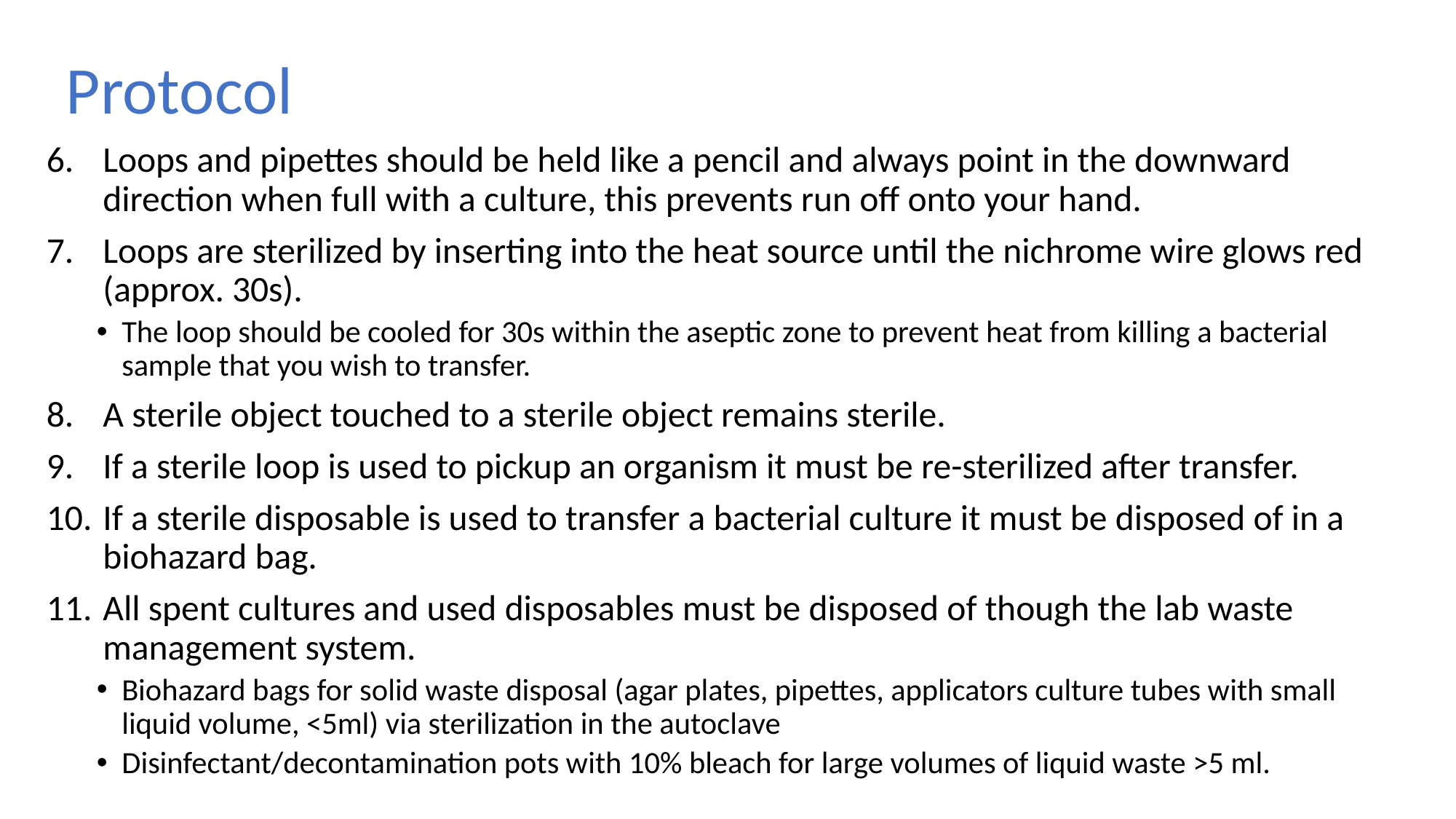

# Protocol
Loops and pipettes should be held like a pencil and always point in the downward direction when full with a culture, this prevents run off onto your hand.
Loops are sterilized by inserting into the heat source until the nichrome wire glows red (approx. 30s).
The loop should be cooled for 30s within the aseptic zone to prevent heat from killing a bacterial sample that you wish to transfer.
A sterile object touched to a sterile object remains sterile.
If a sterile loop is used to pickup an organism it must be re-sterilized after transfer.
If a sterile disposable is used to transfer a bacterial culture it must be disposed of in a biohazard bag.
All spent cultures and used disposables must be disposed of though the lab waste management system.
Biohazard bags for solid waste disposal (agar plates, pipettes, applicators culture tubes with small liquid volume, <5ml) via sterilization in the autoclave
Disinfectant/decontamination pots with 10% bleach for large volumes of liquid waste >5 ml.